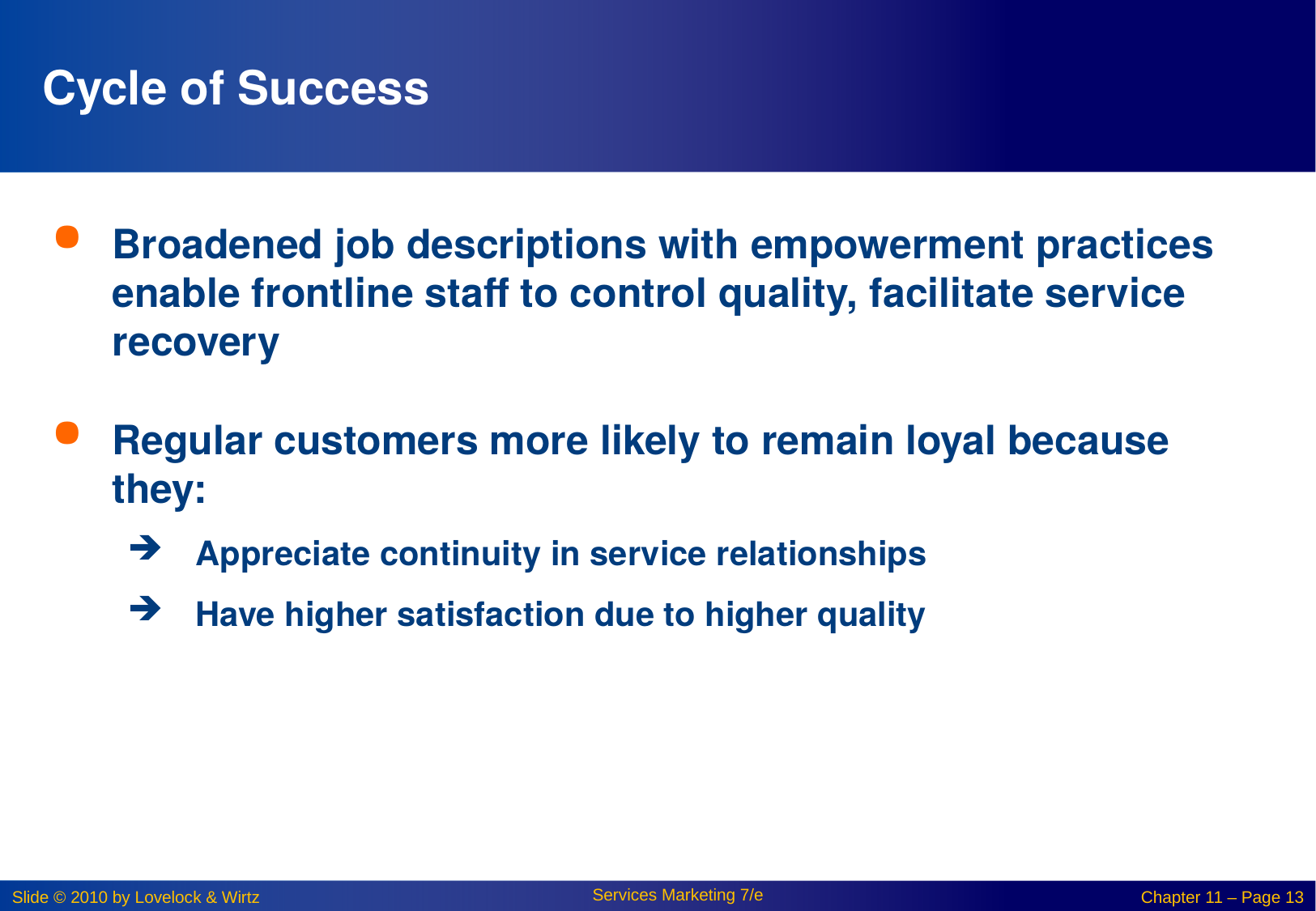

# Cycle of Success
Broadened job descriptions with empowerment practices enable frontline staff to control quality, facilitate service recovery
Regular customers more likely to remain loyal because they:
Appreciate continuity in service relationships
Have higher satisfaction due to higher quality